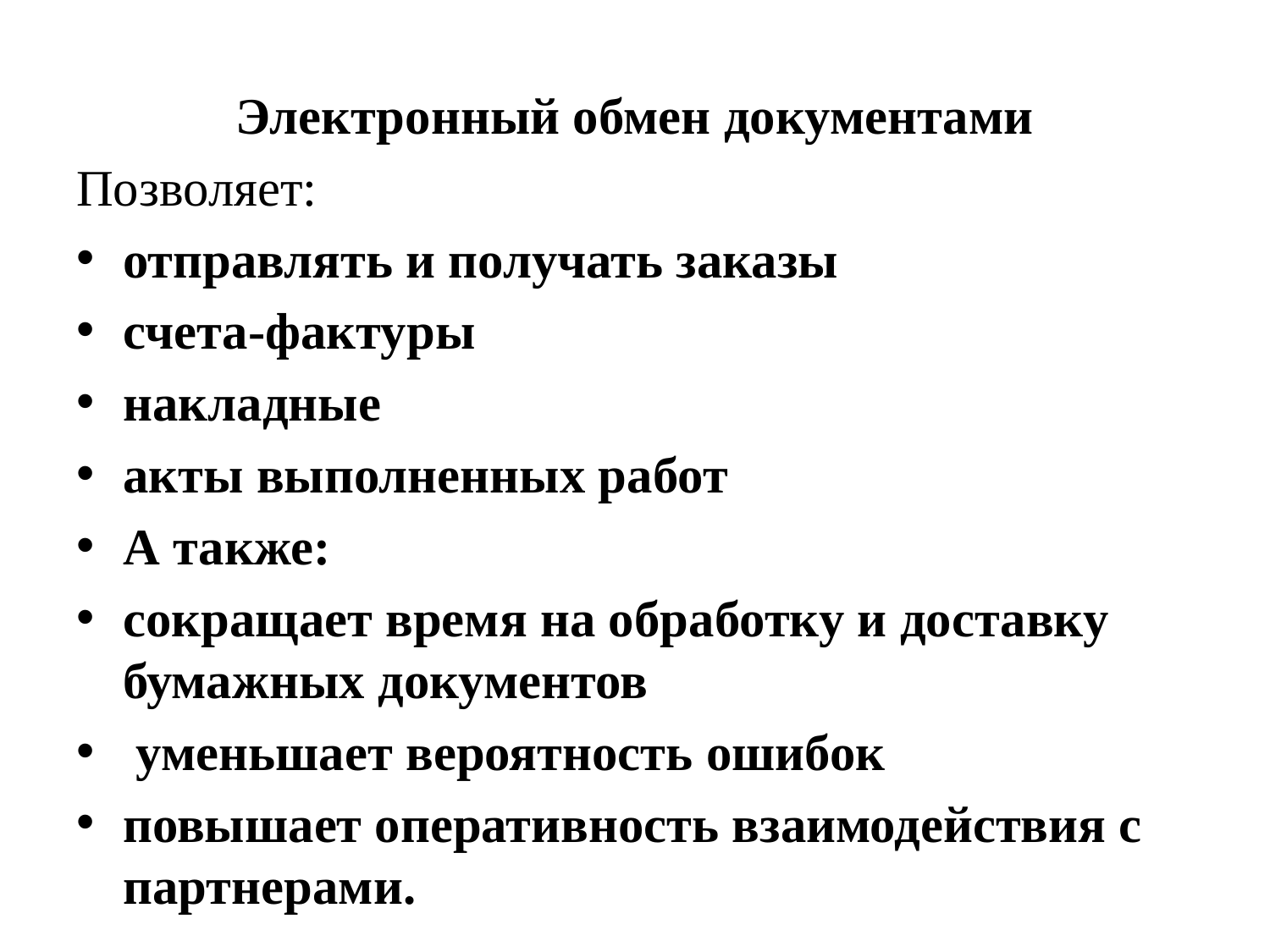

Электронный обмен документами
Позволяет:
отправлять и получать заказы
счета-фактуры
накладные
акты выполненных работ
А также:
сокращает время на обработку и доставку бумажных документов
 уменьшает вероятность ошибок
повышает оперативность взаимодействия с партнерами.